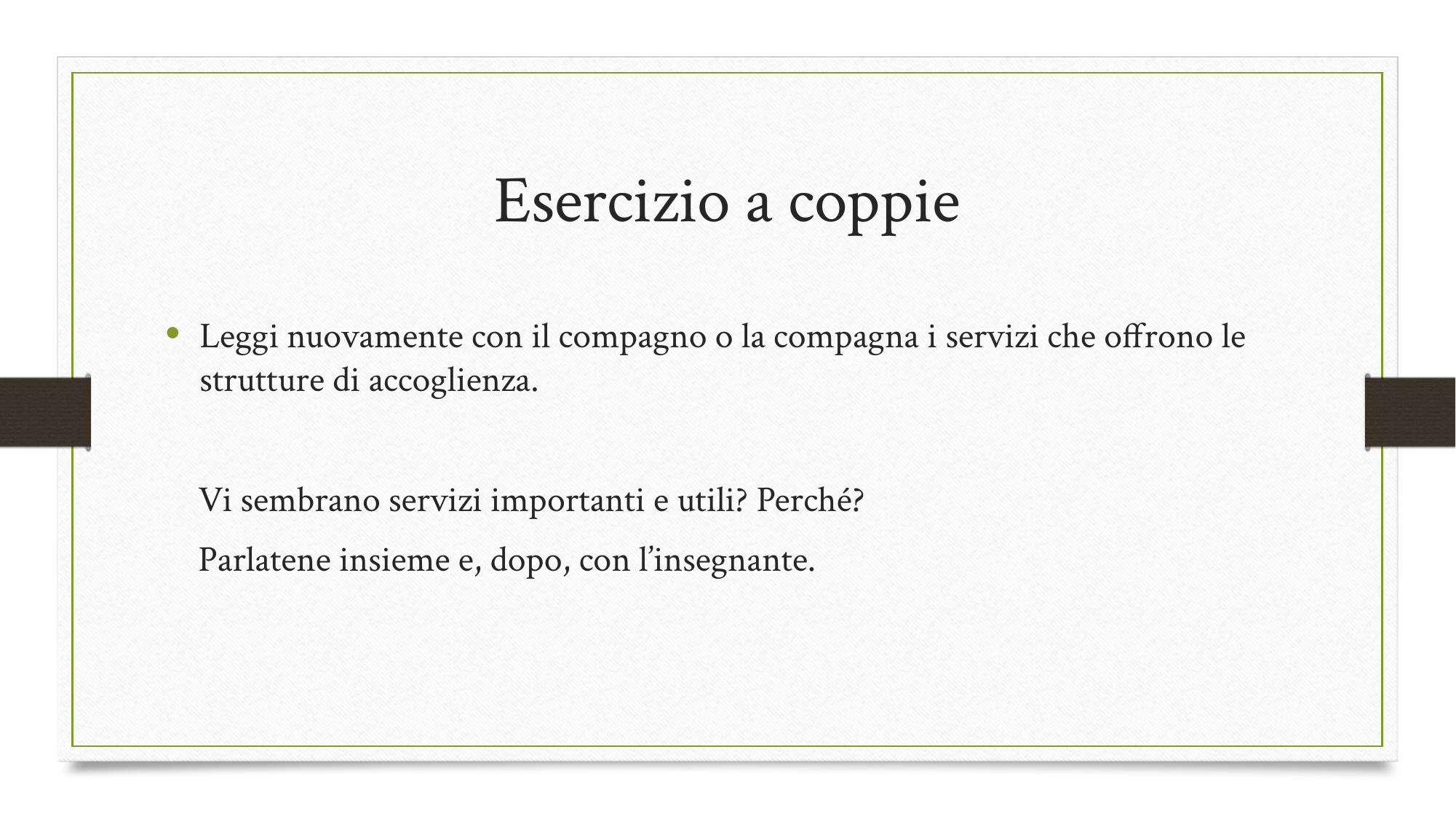

# Esercizio a coppie
Leggi nuovamente con il compagno o la compagna i servizi che offrono le strutture di accoglienza.

    Vi sembrano servizi importanti e utili? Perché?
    Parlatene insieme e, dopo, con l’insegnante.